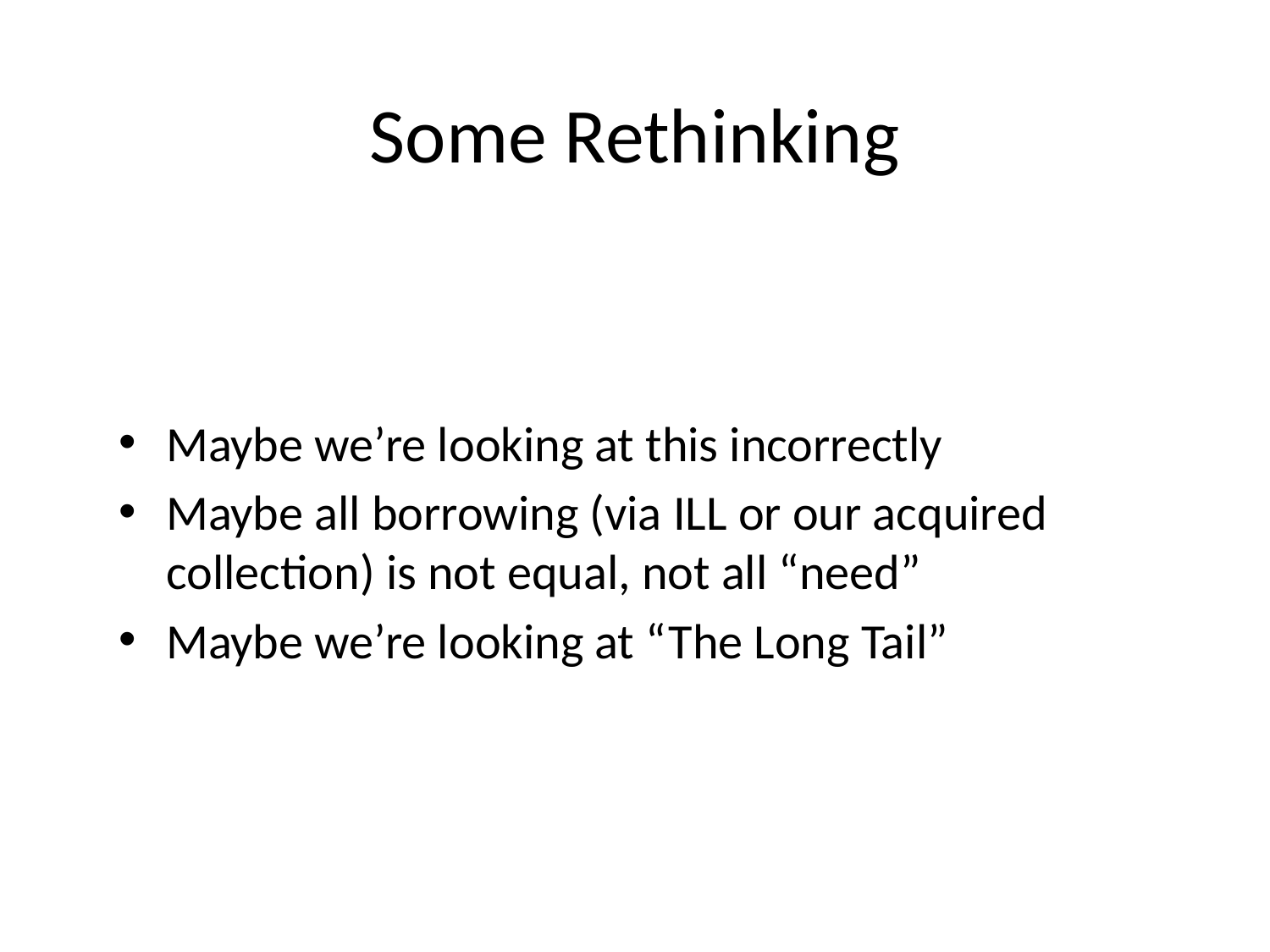

# Some Rethinking

Maybe we’re looking at this incorrectly
Maybe all borrowing (via ILL or our acquired collection) is not equal, not all “need”
Maybe we’re looking at “The Long Tail”